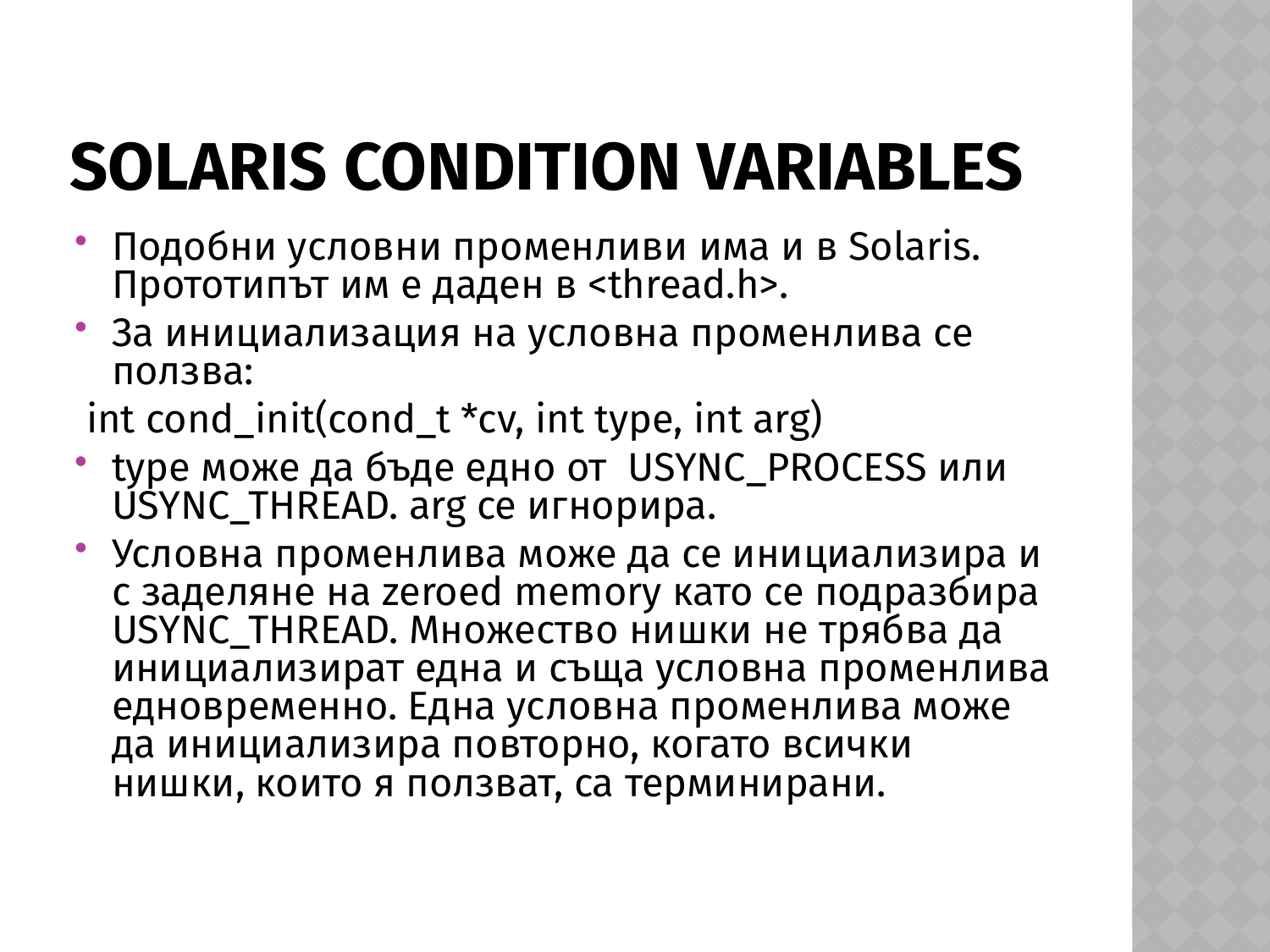

# Solaris Condition Variables
Подобни условни променливи има и в Solaris. Прототипът им е даден в <thread.h>.
За инициализация на условна променлива се ползва:
 int cond_init(cond_t *cv, int type, int arg)
type може да бъде едно от  USYNC_PROCESS или USYNC_THREAD. arg се игнорира.
Условна променлива може да се инициализира и с заделяне на zeroed memory като се подразбира USYNC_THREAD. Множество нишки не трябва да инициализират една и съща условна променлива едновременно. Една условна променлива може да инициализира повторно, когато всички нишки, които я ползват, са терминирани.